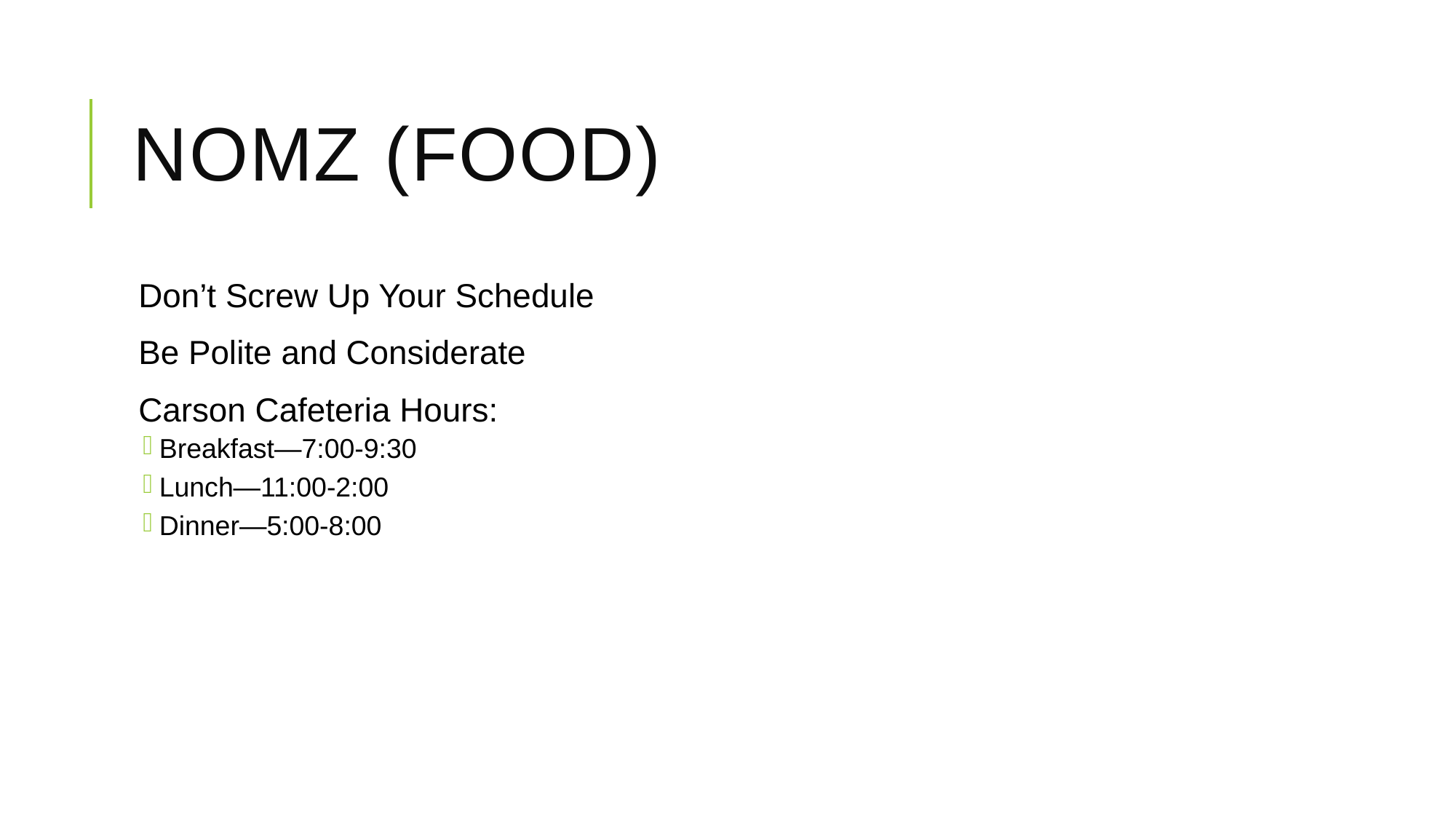

# Nomz (Food)
Don’t Screw Up Your Schedule
Be Polite and Considerate
Carson Cafeteria Hours:
Breakfast—7:00-9:30
Lunch—11:00-2:00
Dinner—5:00-8:00